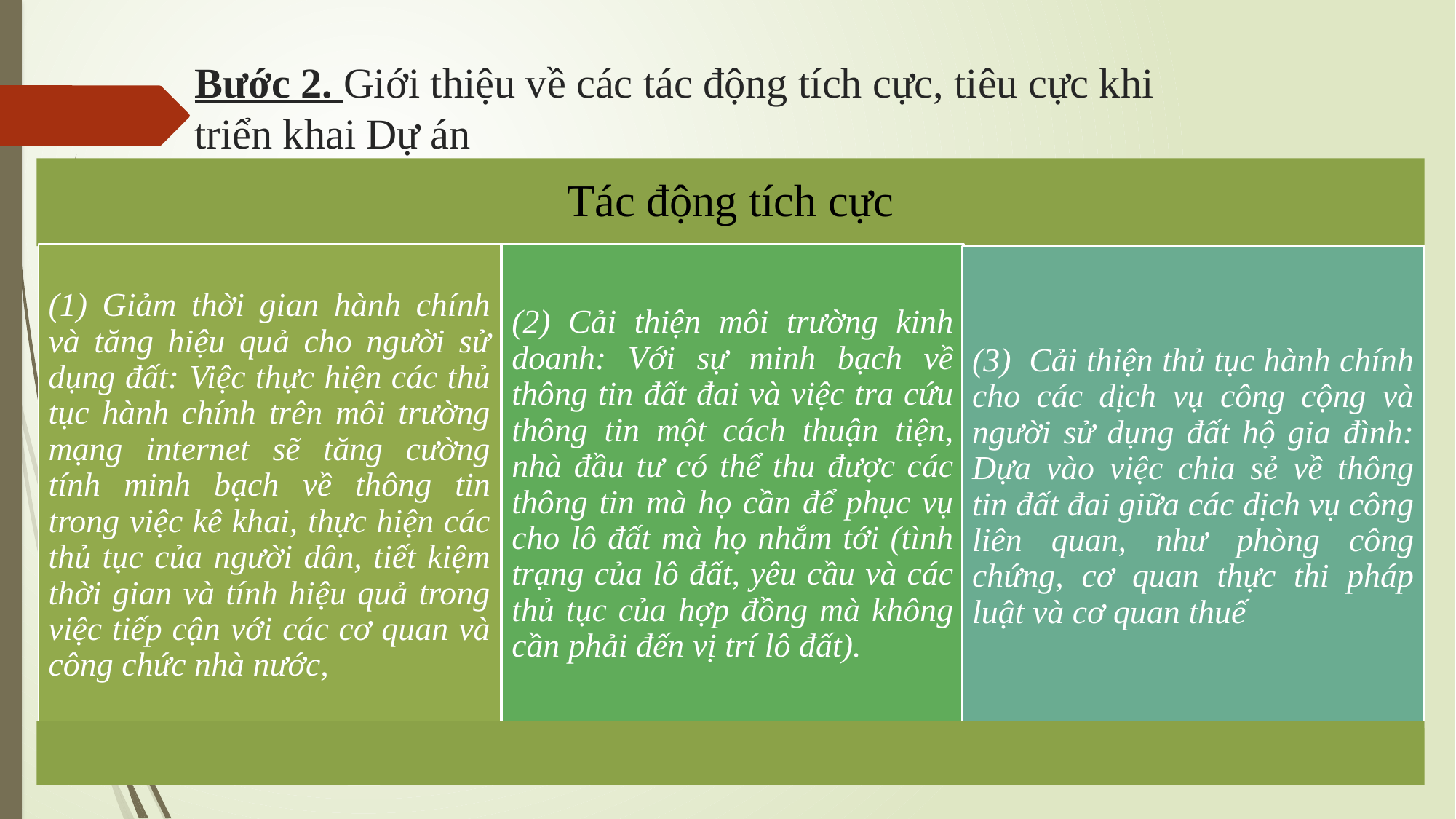

# Bước 2. Giới thiệu về các tác động tích cực, tiêu cực khi triển khai Dự án
Tác động tích cực
(1) Giảm thời gian hành chính và tăng hiệu quả cho người sử dụng đất: Việc thực hiện các thủ tục hành chính trên môi trường mạng internet sẽ tăng cường tính minh bạch về thông tin trong việc kê khai, thực hiện các thủ tục của người dân, tiết kiệm thời gian và tính hiệu quả trong việc tiếp cận với các cơ quan và công chức nhà nước,
(2) Cải thiện môi trường kinh doanh: Với sự minh bạch về thông tin đất đai và việc tra cứu thông tin một cách thuận tiện, nhà đầu tư có thể thu được các thông tin mà họ cần để phục vụ cho lô đất mà họ nhắm tới (tình trạng của lô đất, yêu cầu và các thủ tục của hợp đồng mà không cần phải đến vị trí lô đất).
(3)  Cải thiện thủ tục hành chính cho các dịch vụ công cộng và người sử dụng đất hộ gia đình: Dựa vào việc chia sẻ về thông tin đất đai giữa các dịch vụ công liên quan, như phòng công chứng, cơ quan thực thi pháp luật và cơ quan thuế